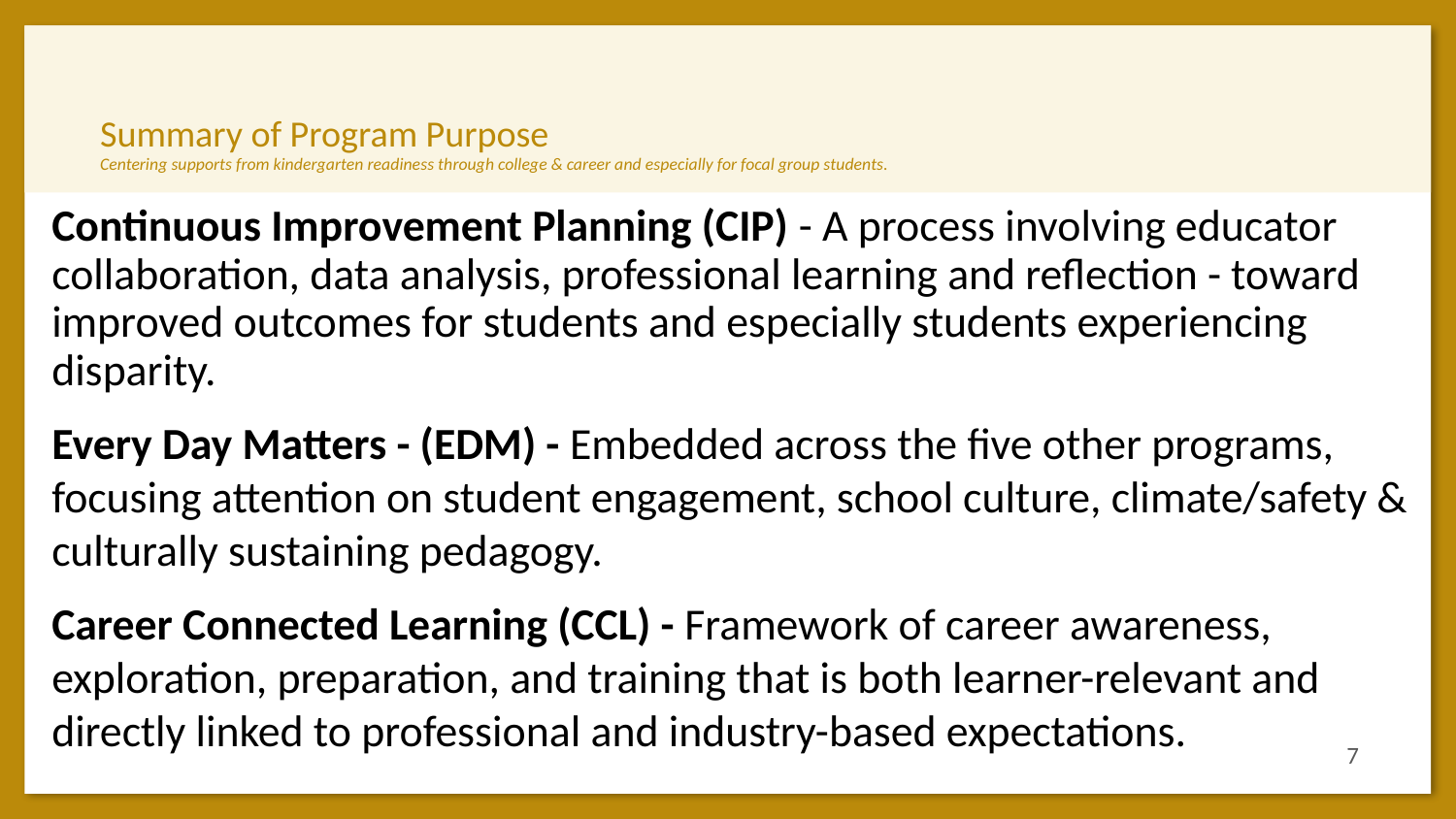

# Summary of Program Purpose
Centering supports from kindergarten readiness through college & career and especially for focal group students.
Continuous Improvement Planning (CIP) - A process involving educator collaboration, data analysis, professional learning and reflection - toward improved outcomes for students and especially students experiencing disparity.
Every Day Matters - (EDM) - Embedded across the five other programs, focusing attention on student engagement, school culture, climate/safety & culturally sustaining pedagogy.
Career Connected Learning (CCL) - Framework of career awareness, exploration, preparation, and training that is both learner-relevant and directly linked to professional and industry-based expectations.

7